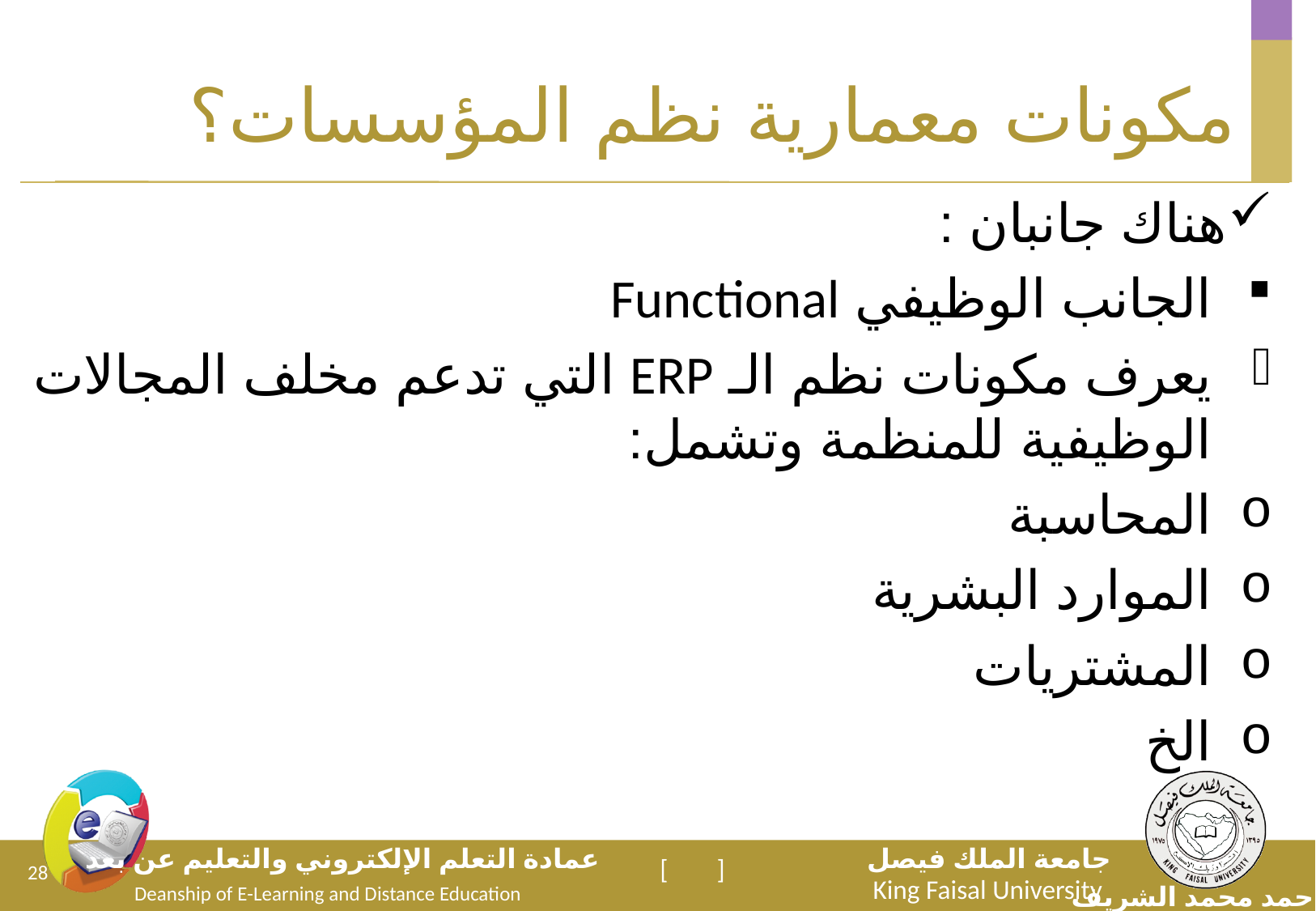

# مكونات معمارية نظم المؤسسات؟
هناك جانبان :
الجانب الوظيفي Functional
يعرف مكونات نظم الـ ERP التي تدعم مخلف المجالات الوظيفية للمنظمة وتشمل:
المحاسبة
الموارد البشرية
المشتريات
الخ

28